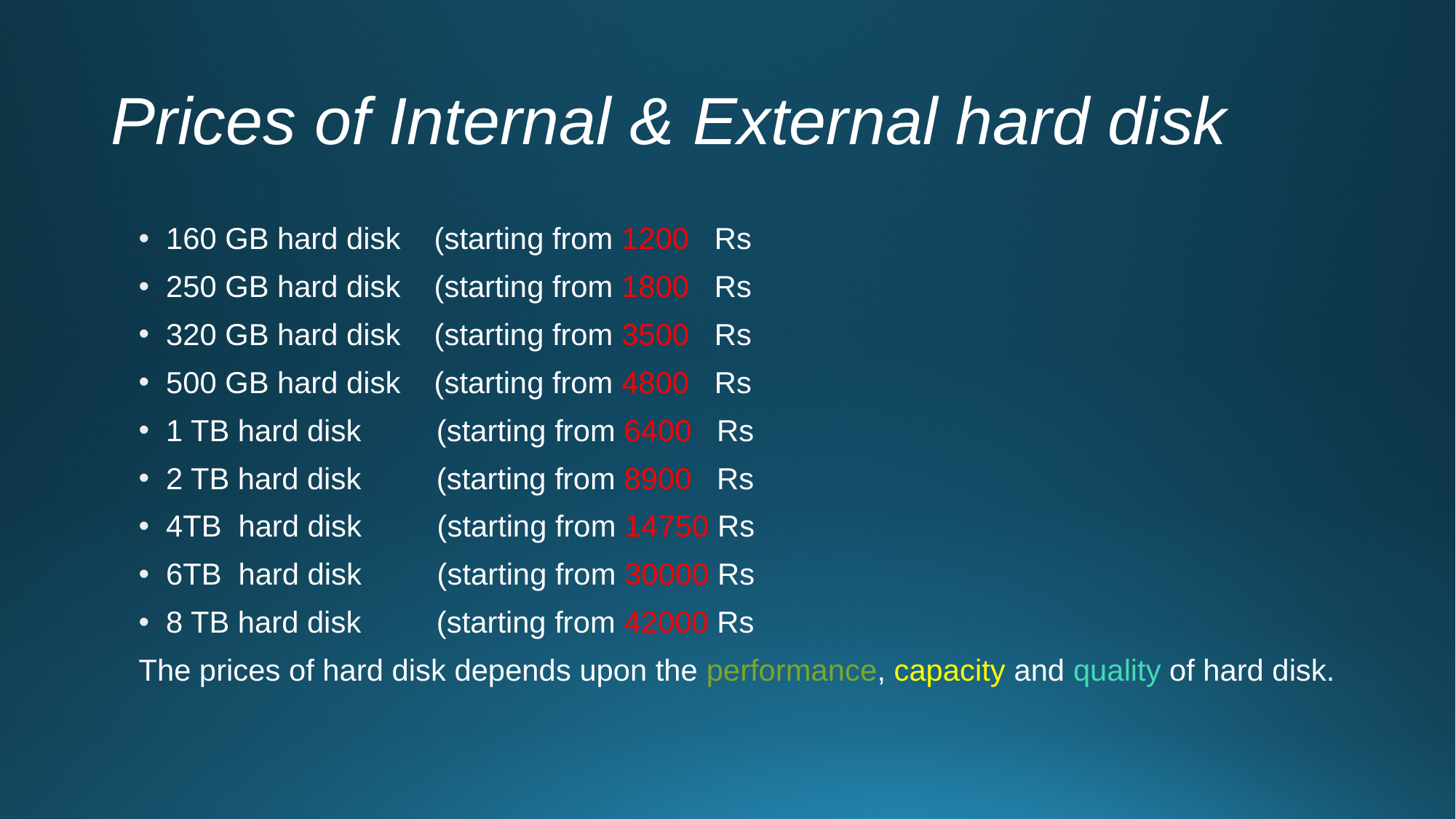

# Prices of Internal & External hard disk
160 GB hard disk    (starting from 1200   Rs
250 GB hard disk    (starting from 1800   Rs
320 GB hard disk    (starting from 3500   Rs
500 GB hard disk    (starting from 4800   Rs
1 TB hard disk         (starting from 6400   Rs
2 TB hard disk         (starting from 8900   Rs
4TB  hard disk         (starting from 14750 Rs
6TB  hard disk         (starting from 30000 Rs
8 TB hard disk         (starting from 42000 Rs
The prices of hard disk depends upon the performance, capacity and quality of hard disk.